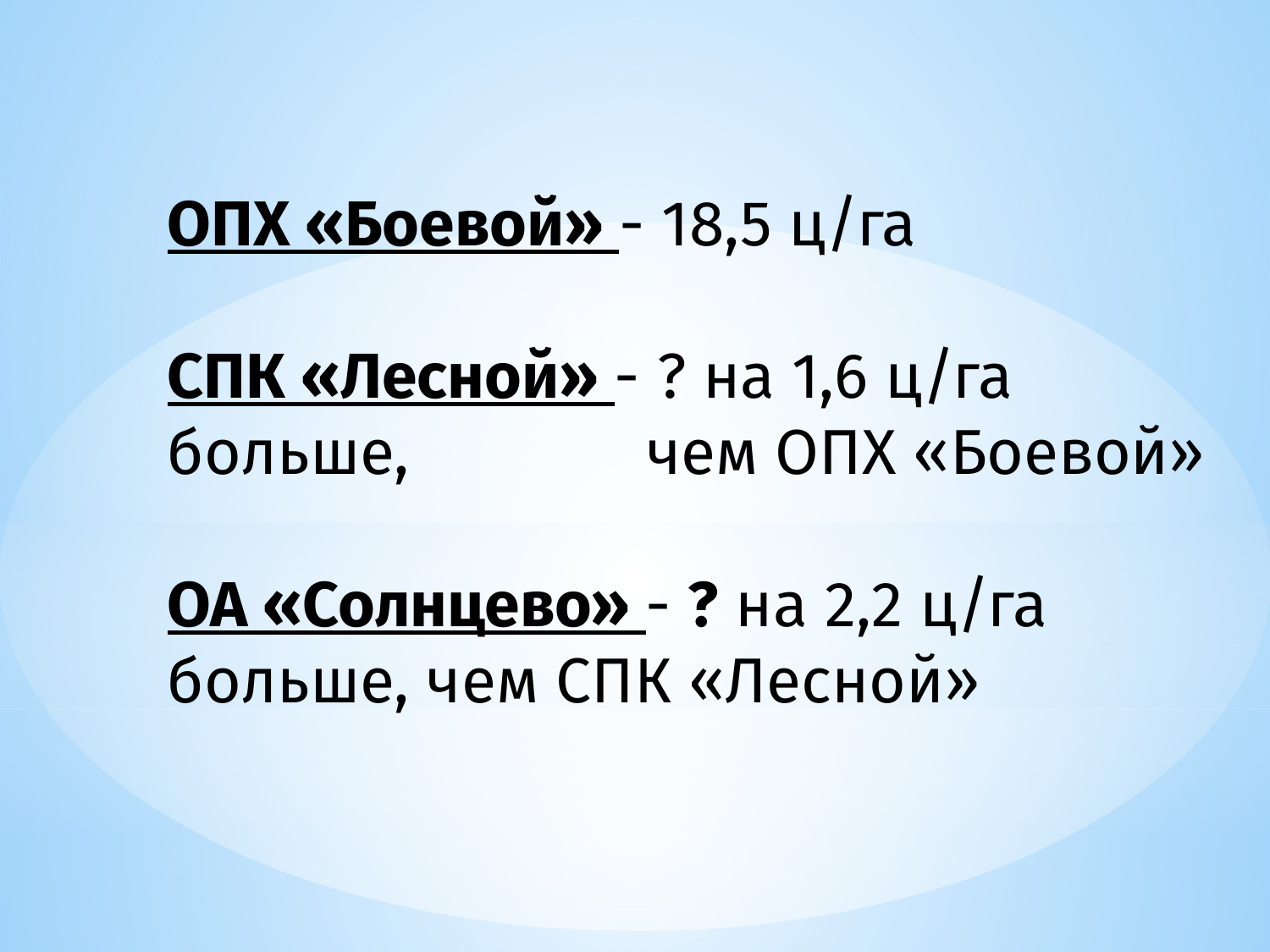

ОПХ «Боевой» - 18,5 ц/га

СПК «Лесной» - ? на 1,6 ц/га больше,              чем ОПХ «Боевой»

ОА «Солнцево» - ? на 2,2 ц/га больше, чем СПК «Лесной»